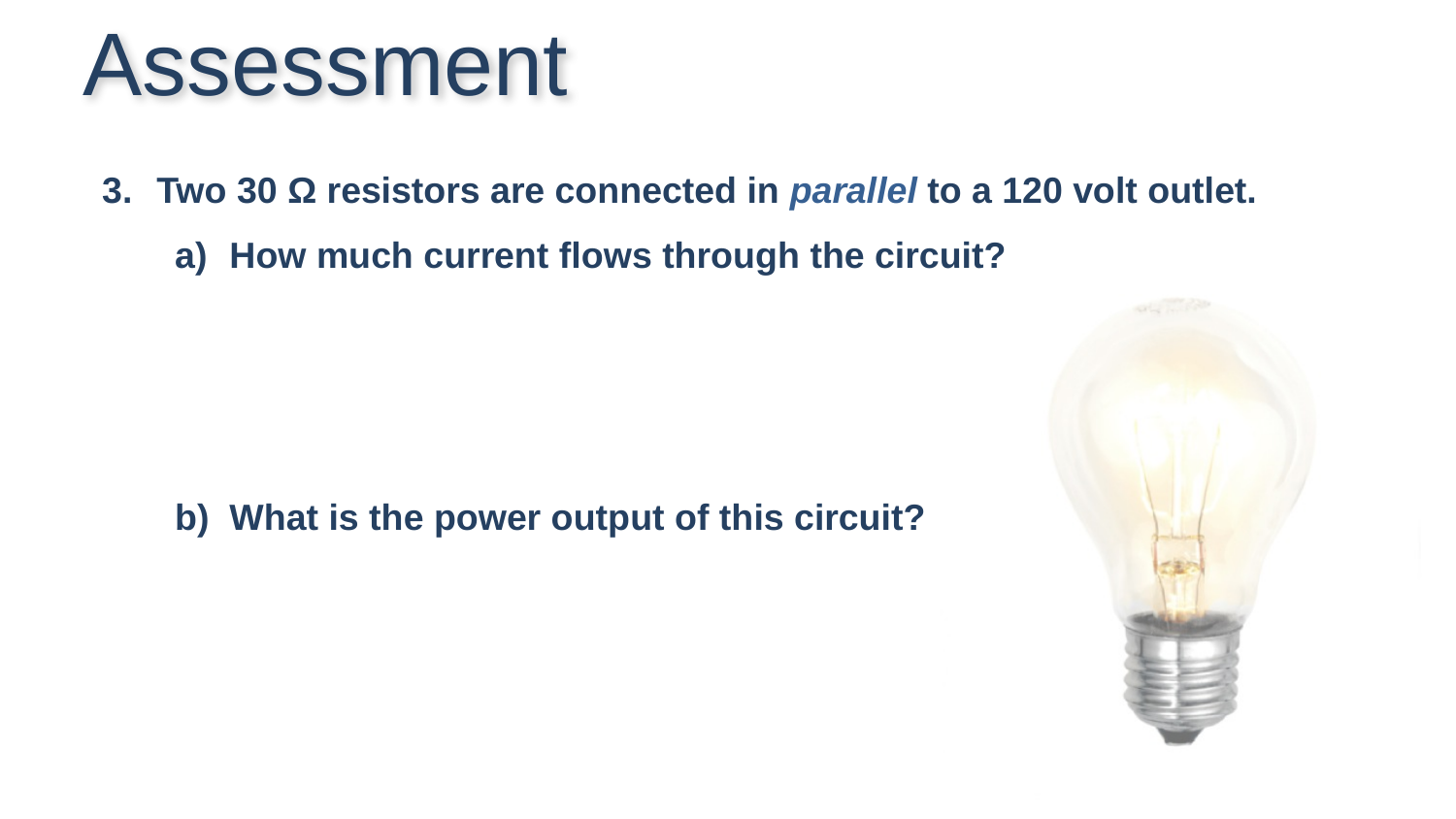

Assessment
Two 30 Ω resistors are connected in parallel to a 120 volt outlet.
How much current flows through the circuit?

What is the power output of this circuit?